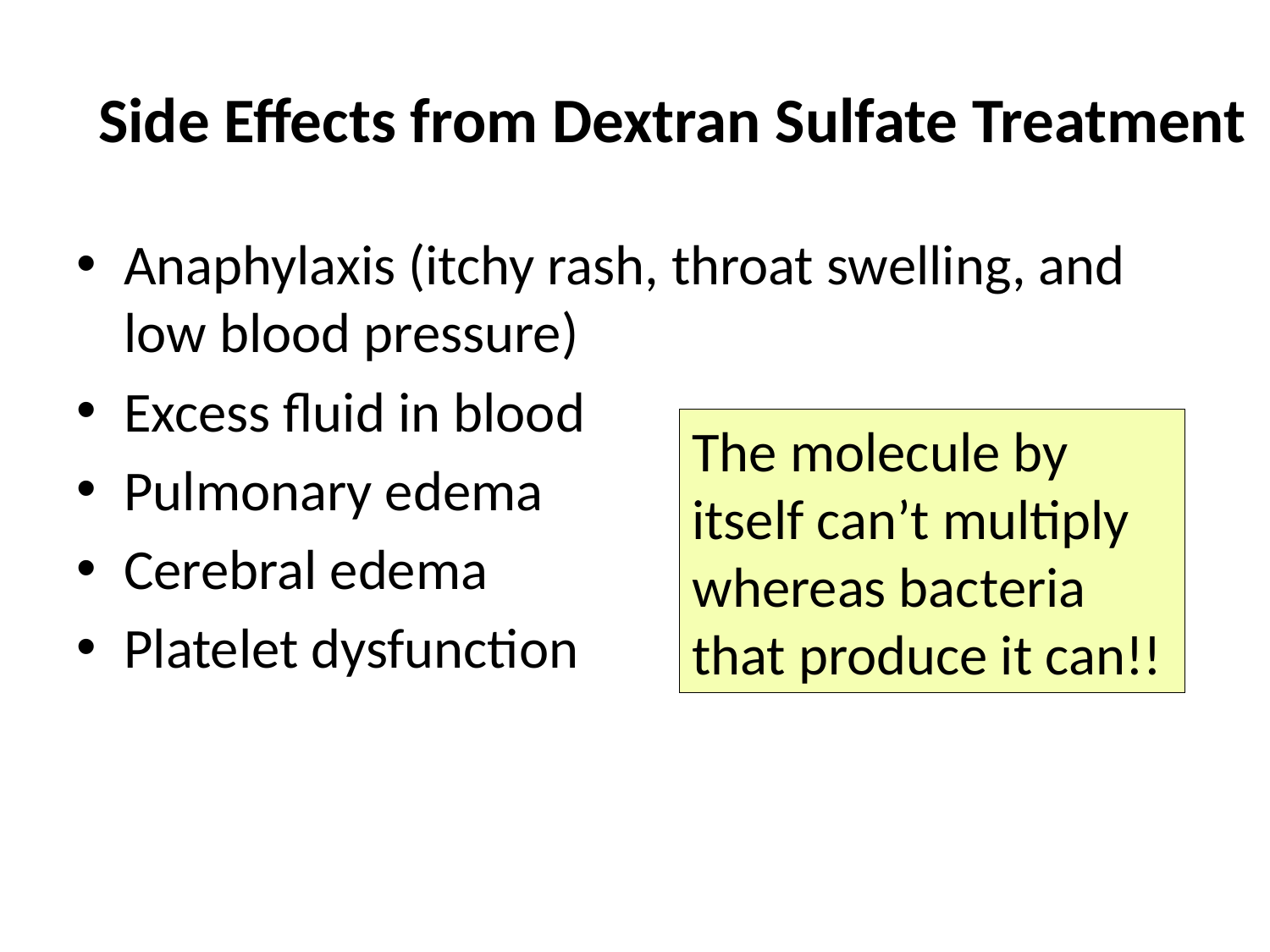

# Side Effects from Dextran Sulfate Treatment
Anaphylaxis (itchy rash, throat swelling, and low blood pressure)
Excess fluid in blood
Pulmonary edema
Cerebral edema
Platelet dysfunction
The molecule by itself can’t multiply whereas bacteria that produce it can!!